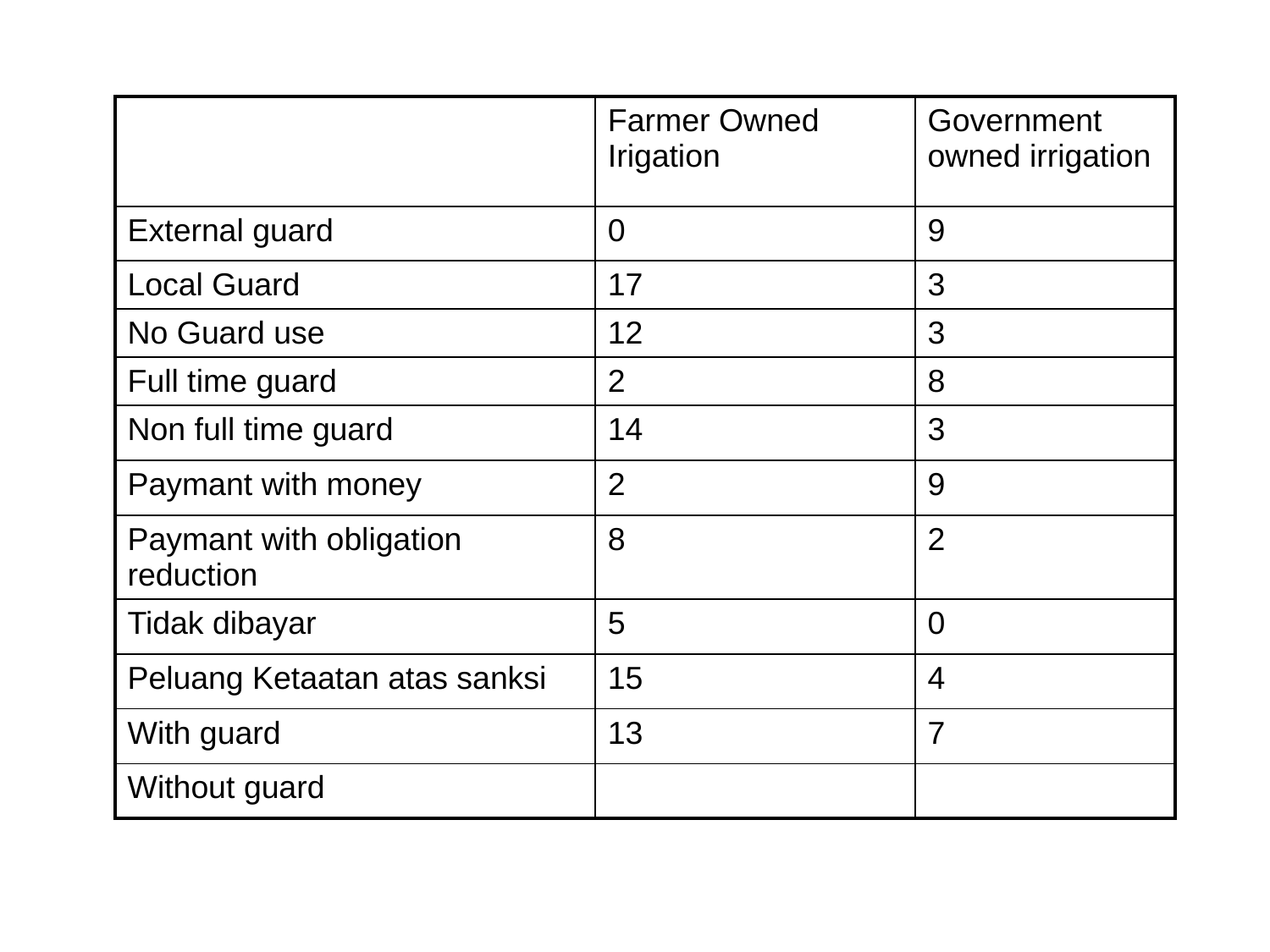

|  | Farmer Owned Irigation | Government owned irrigation |
| --- | --- | --- |
| External guard | 0 | 9 |
| Local Guard | 17 | 3 |
| No Guard use | 12 | 3 |
| Full time guard | 2 | 8 |
| Non full time guard | 14 | 3 |
| Paymant with money | 2 | 9 |
| Paymant with obligation reduction | 8 | 2 |
| Tidak dibayar | 5 | 0 |
| Peluang Ketaatan atas sanksi | 15 | 4 |
| With guard | 13 | 7 |
| Without guard |  |  |